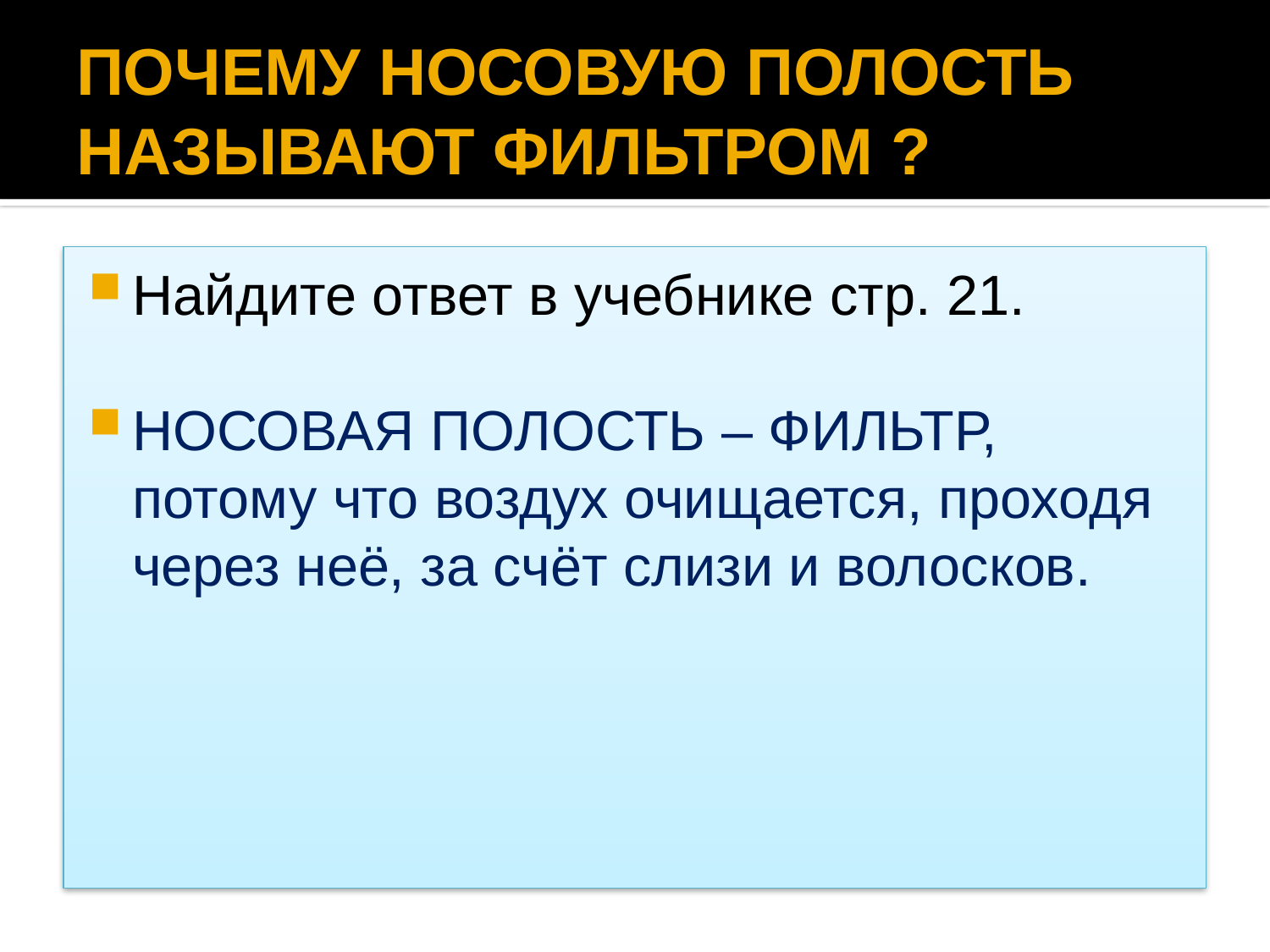

# ПОЧЕМУ НОСОВУЮ ПОЛОСТЬ НАЗЫВАЮТ ФИЛЬТРОМ ?
Найдите ответ в учебнике стр. 21.

НОСОВАЯ ПОЛОСТЬ – ФИЛЬТР, потому что воздух очищается, проходя через неё, за счёт слизи и волосков.